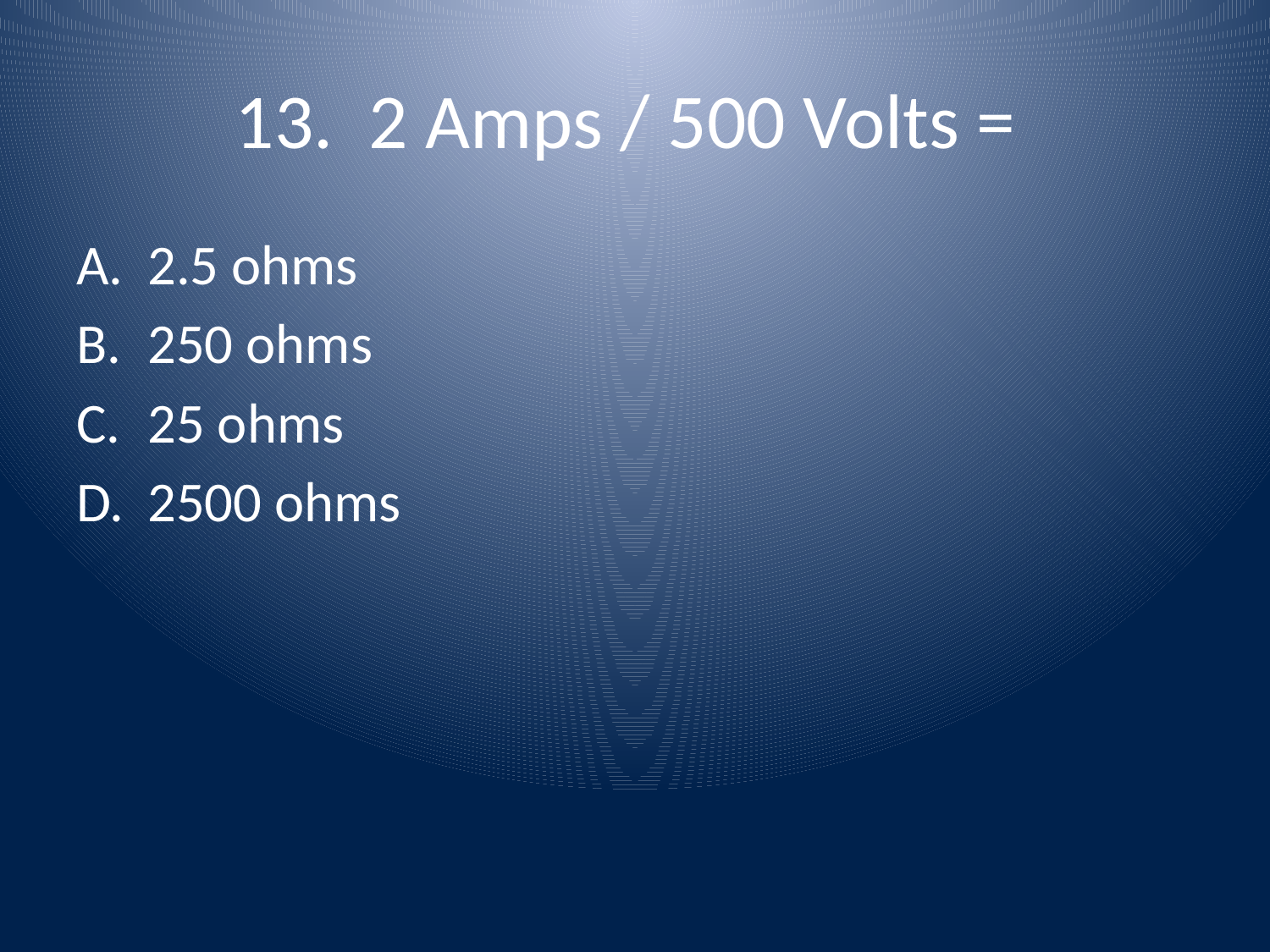

# 13.  2 Amps / 500 Volts =
2.5 ohms
250 ohms
25 ohms
2500 ohms